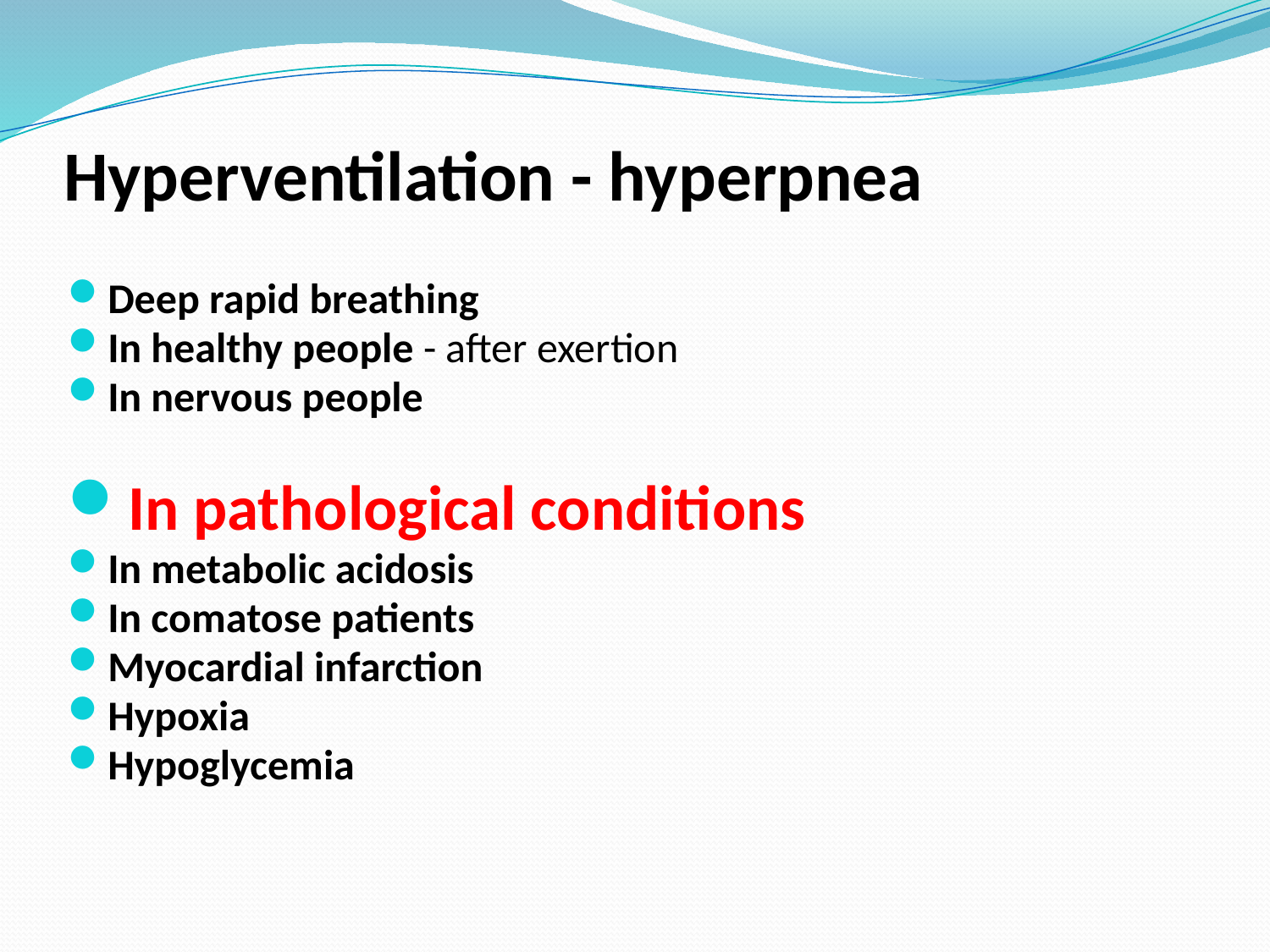

# Hyperventilation - hyperpnea
Deep rapid breathing
In healthy people - after exertion
In nervous people

In pathological conditions
In metabolic acidosis
In comatose patients
Myocardial infarction
Hypoxia
Hypoglycemia